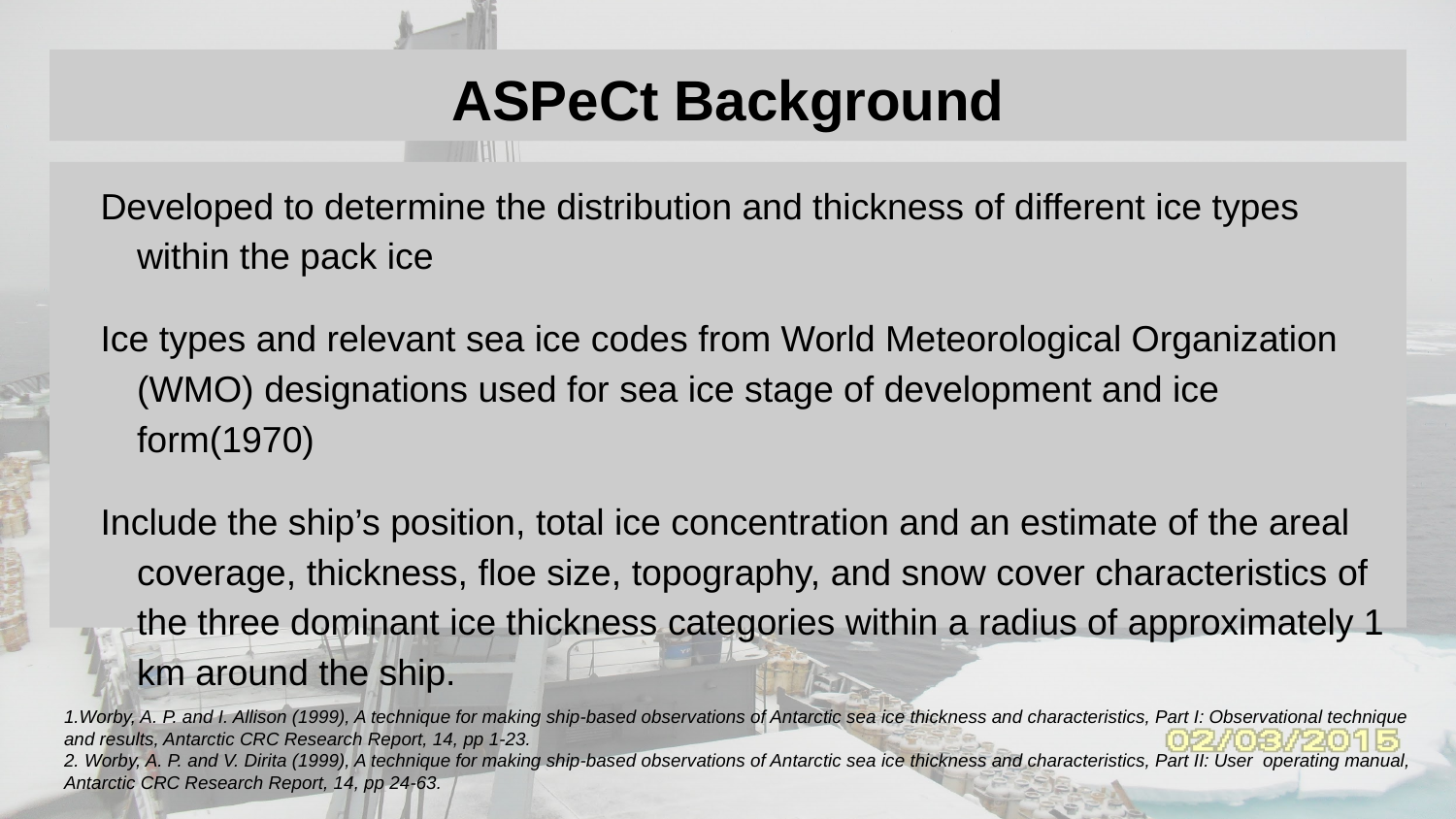

# ASPeCt Background
Developed to determine the distribution and thickness of different ice types within the pack ice
Ice types and relevant sea ice codes from World Meteorological Organization (WMO) designations used for sea ice stage of development and ice form(1970)
Include the ship’s position, total ice concentration and an estimate of the areal coverage, thickness, floe size, topography, and snow cover characteristics of the three dominant ice thickness categories within a radius of approximately 1 km around the ship.
1.Worby, A. P. and I. Allison (1999), A technique for making ship-based observations of Antarctic sea ice thickness and characteristics, Part I: Observational technique and results, Antarctic CRC Research Report, 14, pp 1-23.
2. Worby, A. P. and V. Dirita (1999), A technique for making ship-based observations of Antarctic sea ice thickness and characteristics, Part II: User  operating manual, Antarctic CRC Research Report, 14, pp 24-63.